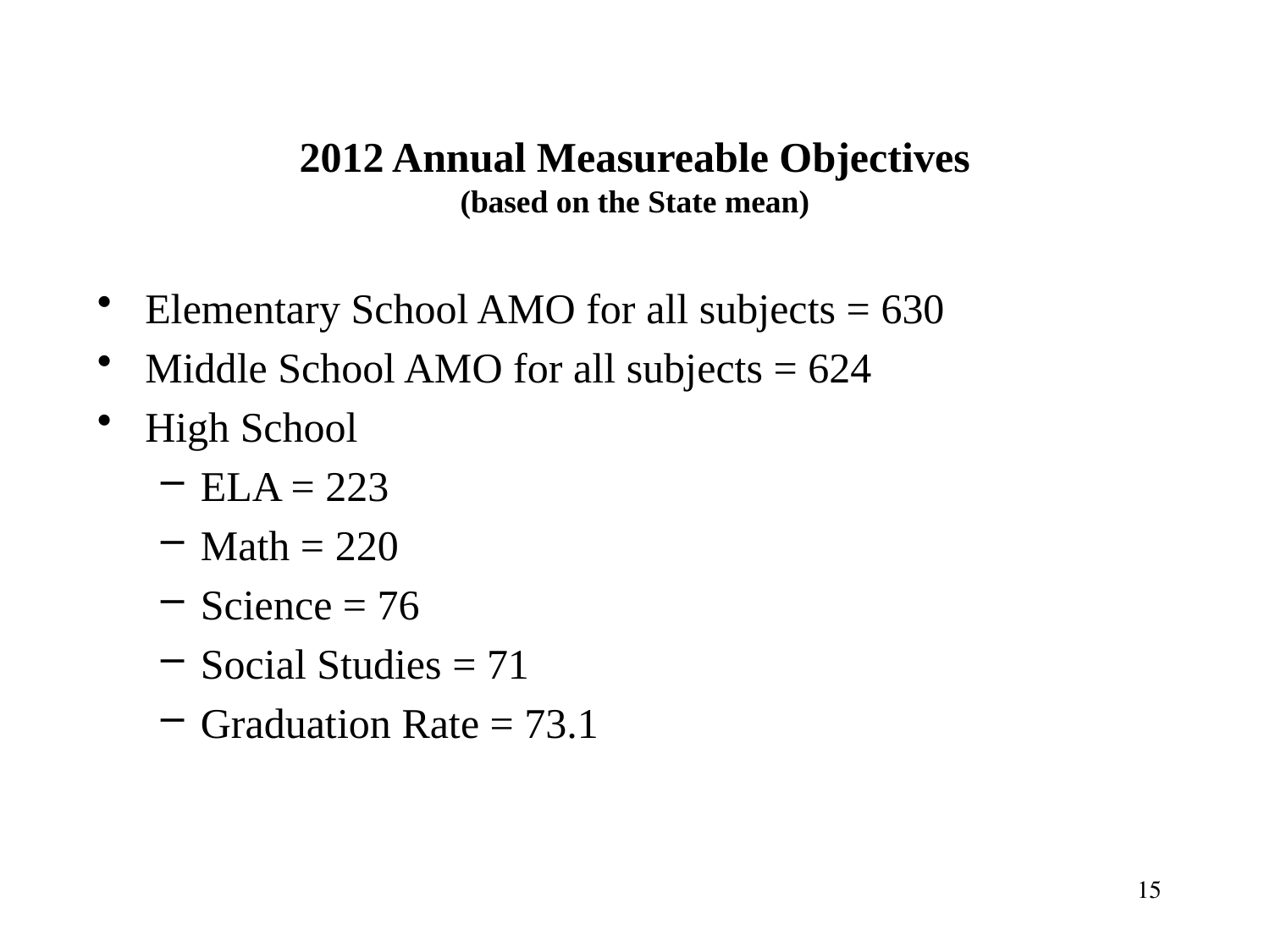

# 2012 Annual Measureable Objectives (based on the State mean)
Elementary School AMO for all subjects = 630
Middle School AMO for all subjects = 624
High School
ELA = 223
Math = 220
Science = 76
Social Studies = 71
Graduation Rate = 73.1

15